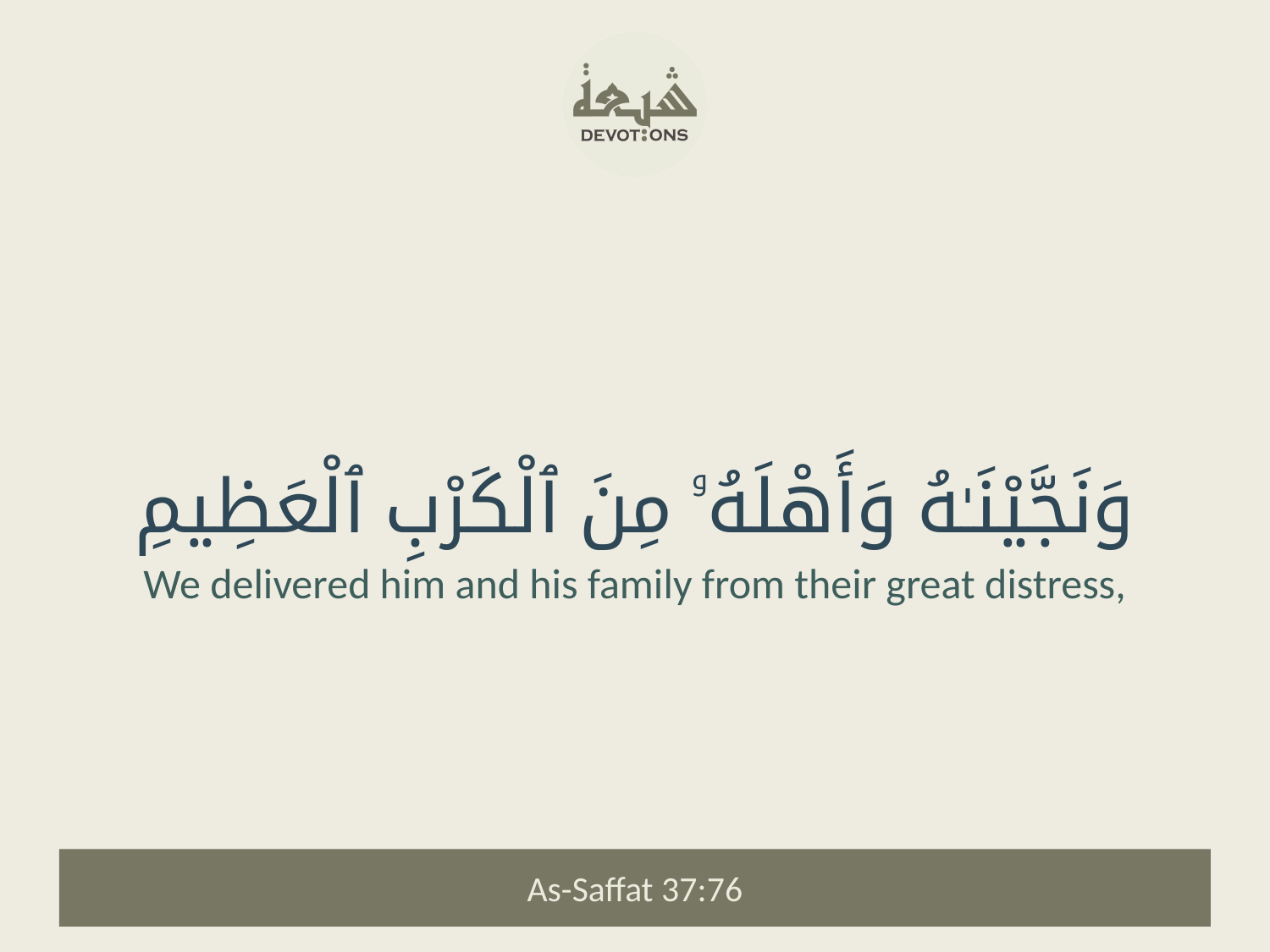

وَنَجَّيْنَـٰهُ وَأَهْلَهُۥ مِنَ ٱلْكَرْبِ ٱلْعَظِيمِ
We delivered him and his family from their great distress,
As-Saffat 37:76